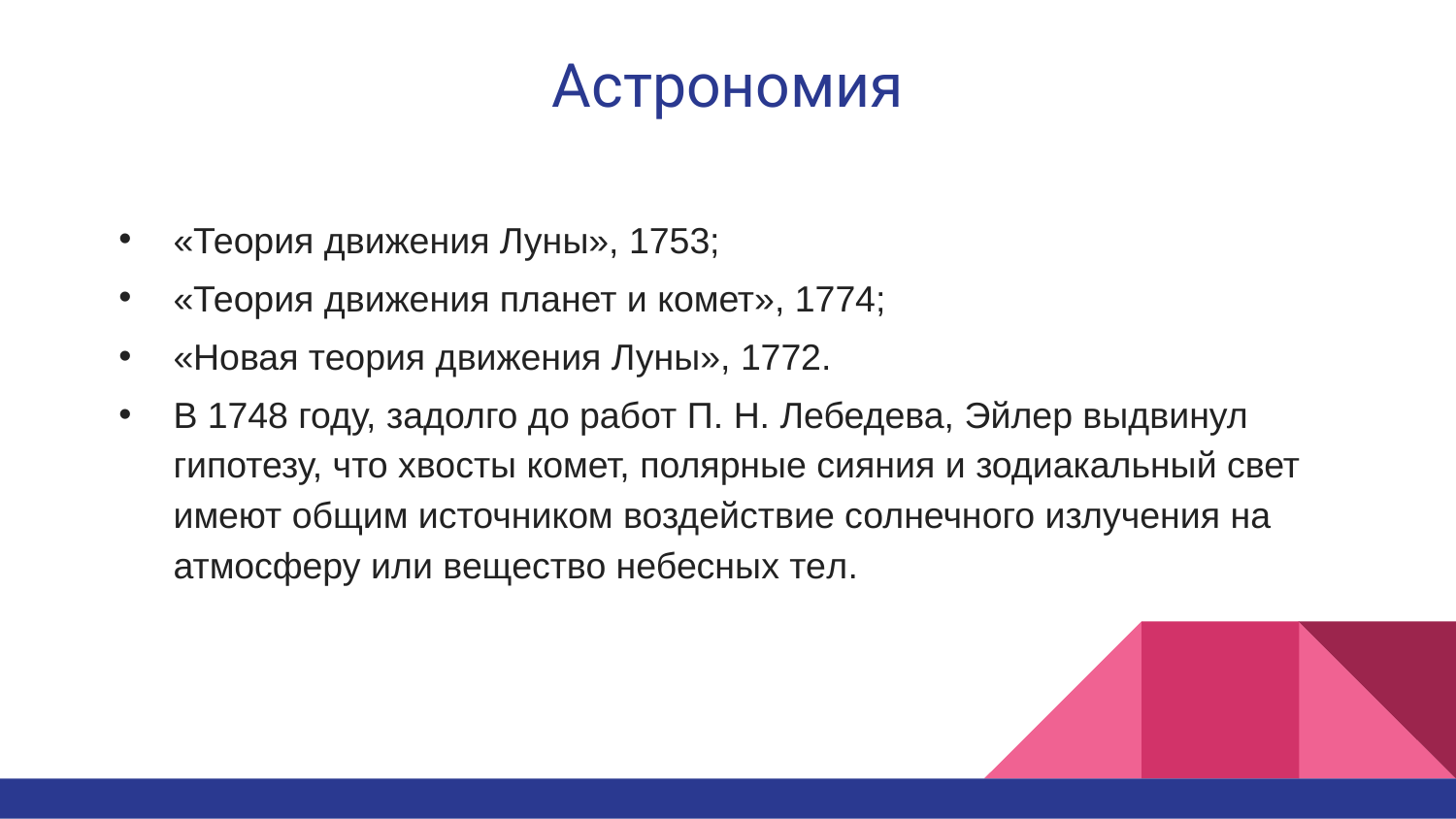

# Астрономия
«Теория движения Луны», 1753;
«Теория движения планет и комет», 1774;
«Новая теория движения Луны», 1772.
В 1748 году, задолго до работ П. Н. Лебедева, Эйлер выдвинул гипотезу, что хвосты комет, полярные сияния и зодиакальный свет имеют общим источником воздействие солнечного излучения на атмосферу или вещество небесных тел.